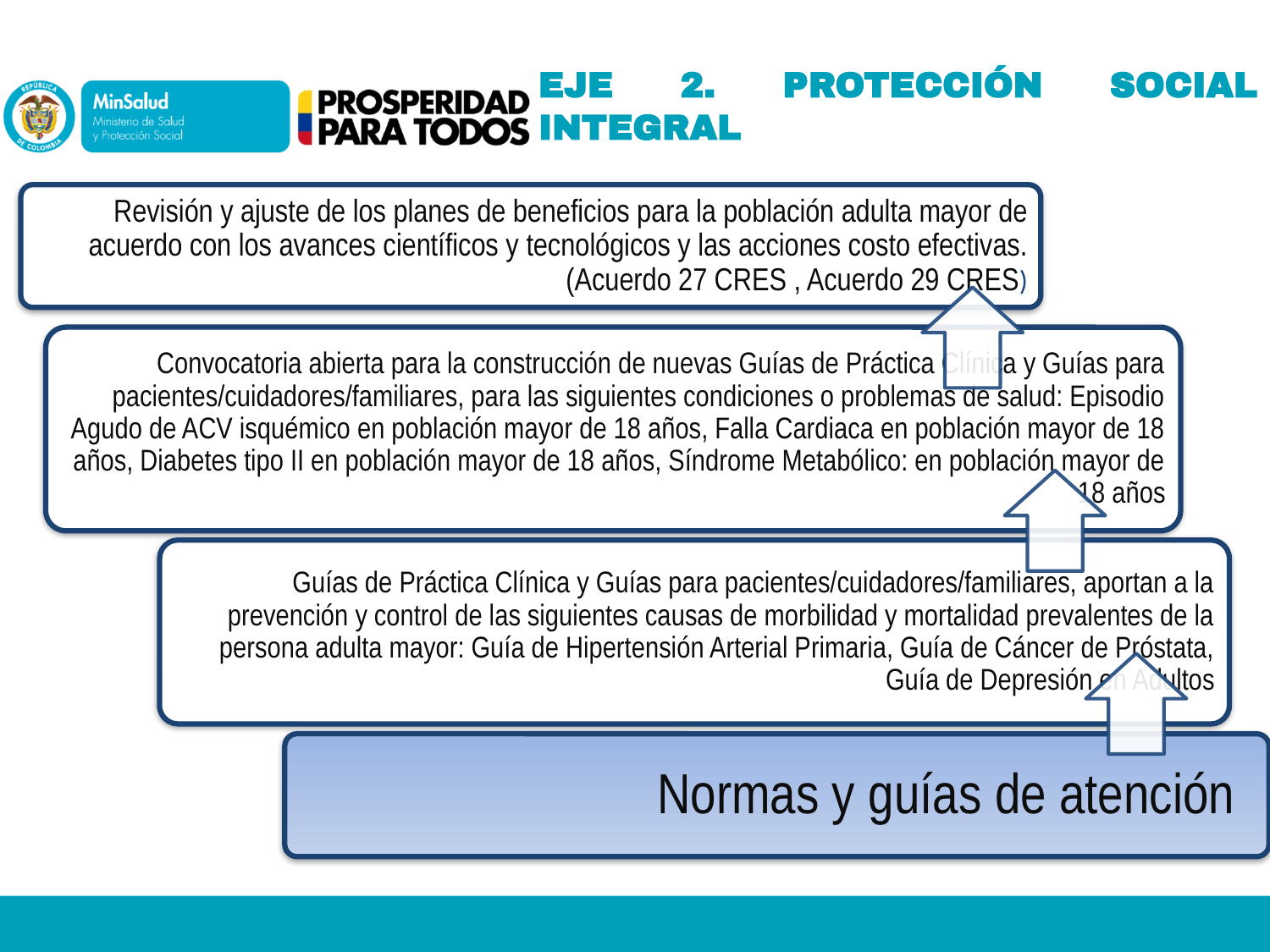

# EJE 2. PROTECCIÓN SOCIAL INTEGRAL
Revisión y ajuste de los planes de beneficios para la población adulta mayor de acuerdo con los avances científicos y tecnológicos y las acciones costo efectivas. (Acuerdo 27 CRES , Acuerdo 29 CRES)
Convocatoria abierta para la construcción de nuevas Guías de Práctica Clínica y Guías para pacientes/cuidadores/familiares, para las siguientes condiciones o problemas de salud: Episodio Agudo de ACV isquémico en población mayor de 18 años, Falla Cardiaca en población mayor de 18 años, Diabetes tipo II en población mayor de 18 años, Síndrome Metabólico: en población mayor de 18 años
Guías de Práctica Clínica y Guías para pacientes/cuidadores/familiares, aportan a la prevención y control de las siguientes causas de morbilidad y mortalidad prevalentes de la persona adulta mayor: Guía de Hipertensión Arterial Primaria, Guía de Cáncer de Próstata, Guía de Depresión en Adultos
Normas y guías de atención